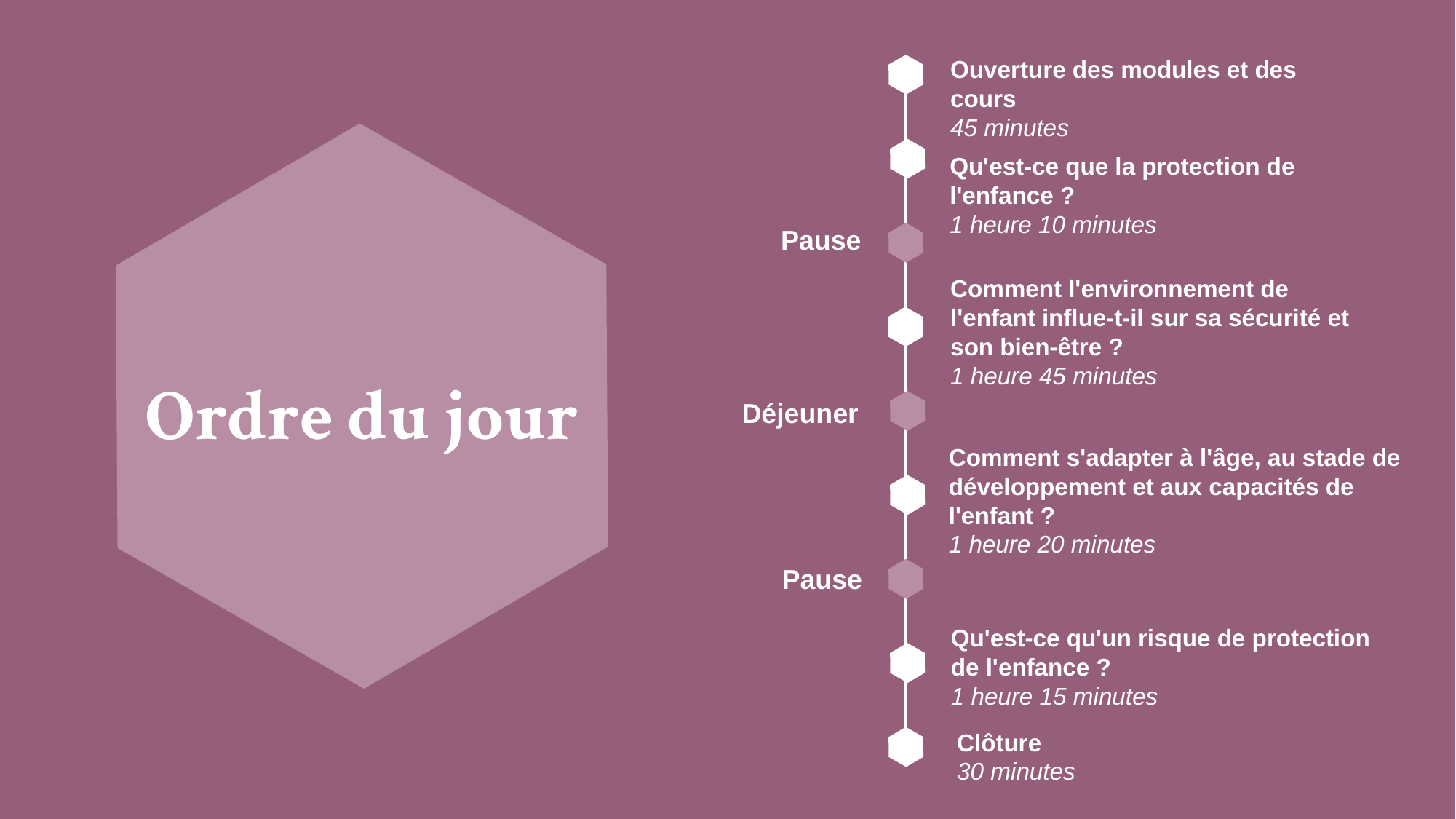

Ouverture des modules et des cours
45 minutes

Qu'est-ce que la protection de l'enfance ?
1 heure 10 minutes
Pause

Comment l'environnement de l'enfant influe-t-il sur sa sécurité et son bien-être ?
1 heure 45 minutes

# Ordre du jour
Déjeuner

Comment s'adapter à l'âge, au stade de développement et aux capacités de l'enfant ?
1 heure 20 minutes

Pause

Qu'est-ce qu'un risque de protection de l'enfance ?
1 heure 15 minutes

Clôture
30 minutes